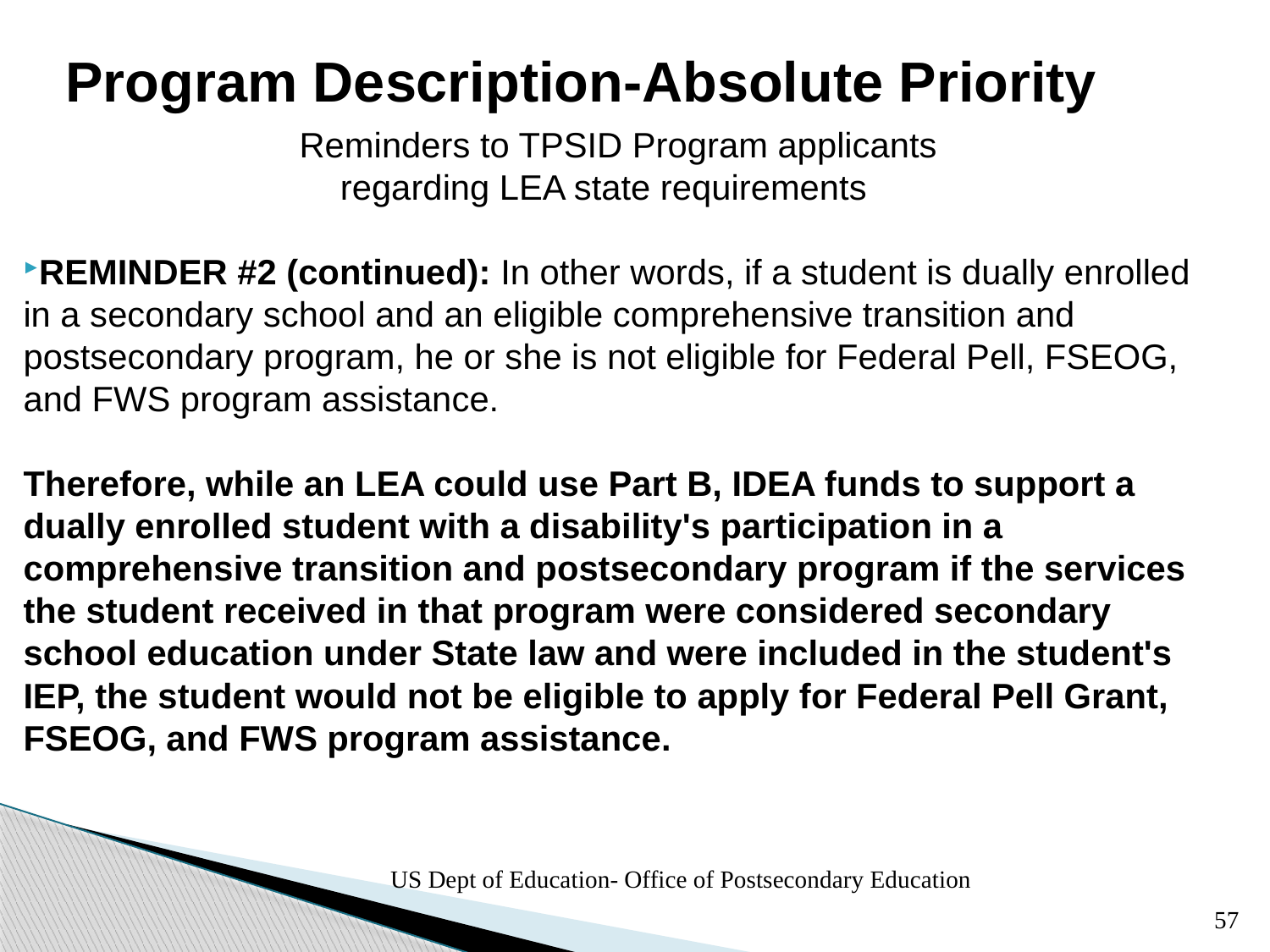

# Program Description-Absolute Priority

   Reminders to TPSID Program applicants
regarding LEA state requirements

REMINDER #2 (continued): In other words, if a student is dually enrolled in a secondary school and an eligible comprehensive transition and postsecondary program, he or she is not eligible for Federal Pell, FSEOG, and FWS program assistance.

Therefore, while an LEA could use Part B, IDEA funds to support a dually enrolled student with a disability's participation in a comprehensive transition and postsecondary program if the services the student received in that program were considered secondary school education under State law and were included in the student's IEP, the student would not be eligible to apply for Federal Pell Grant, FSEOG, and FWS program assistance.

US Dept of Education- Office of Postsecondary Education
57